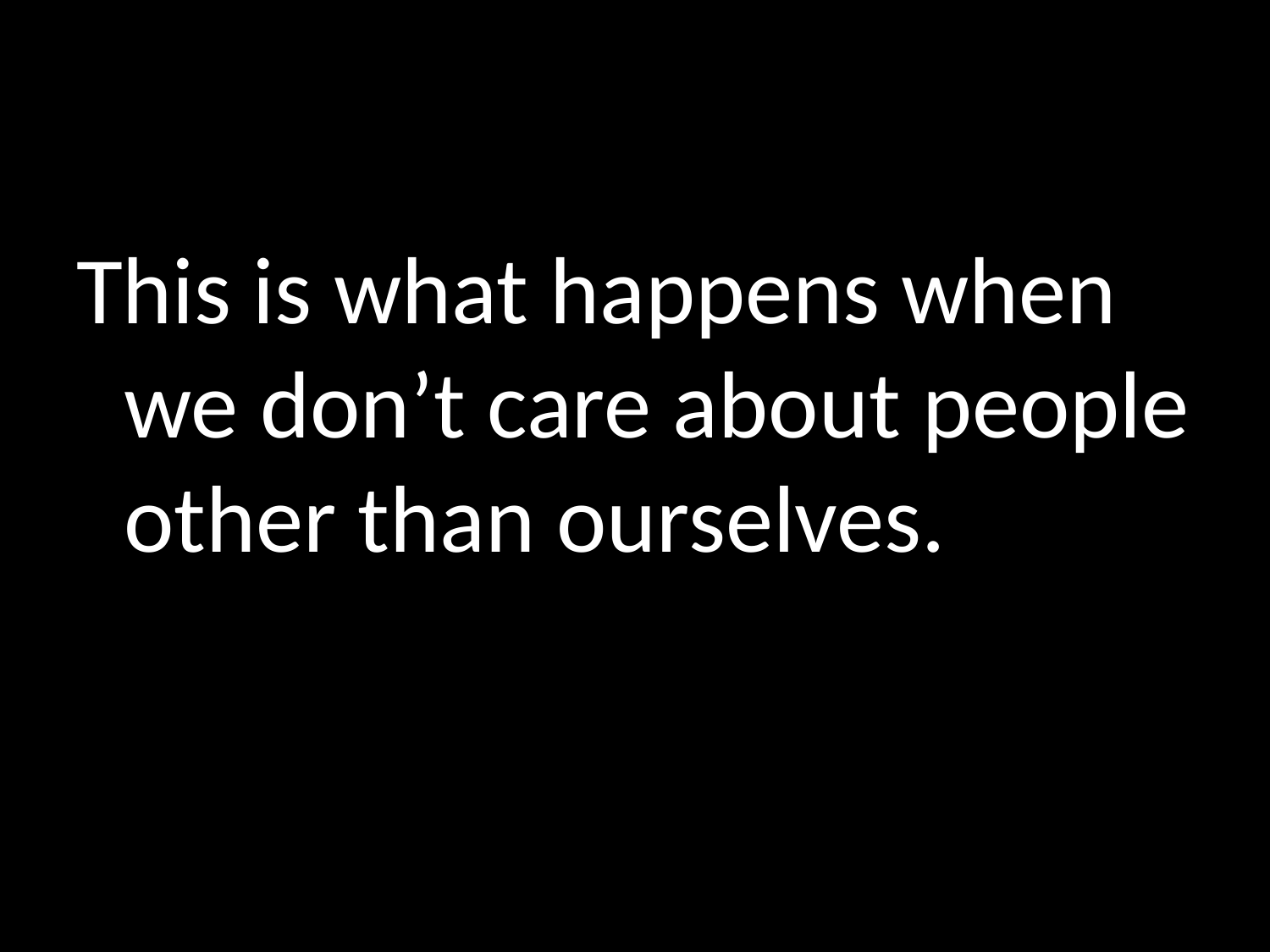

#
This is what happens when we don’t care about people other than ourselves.